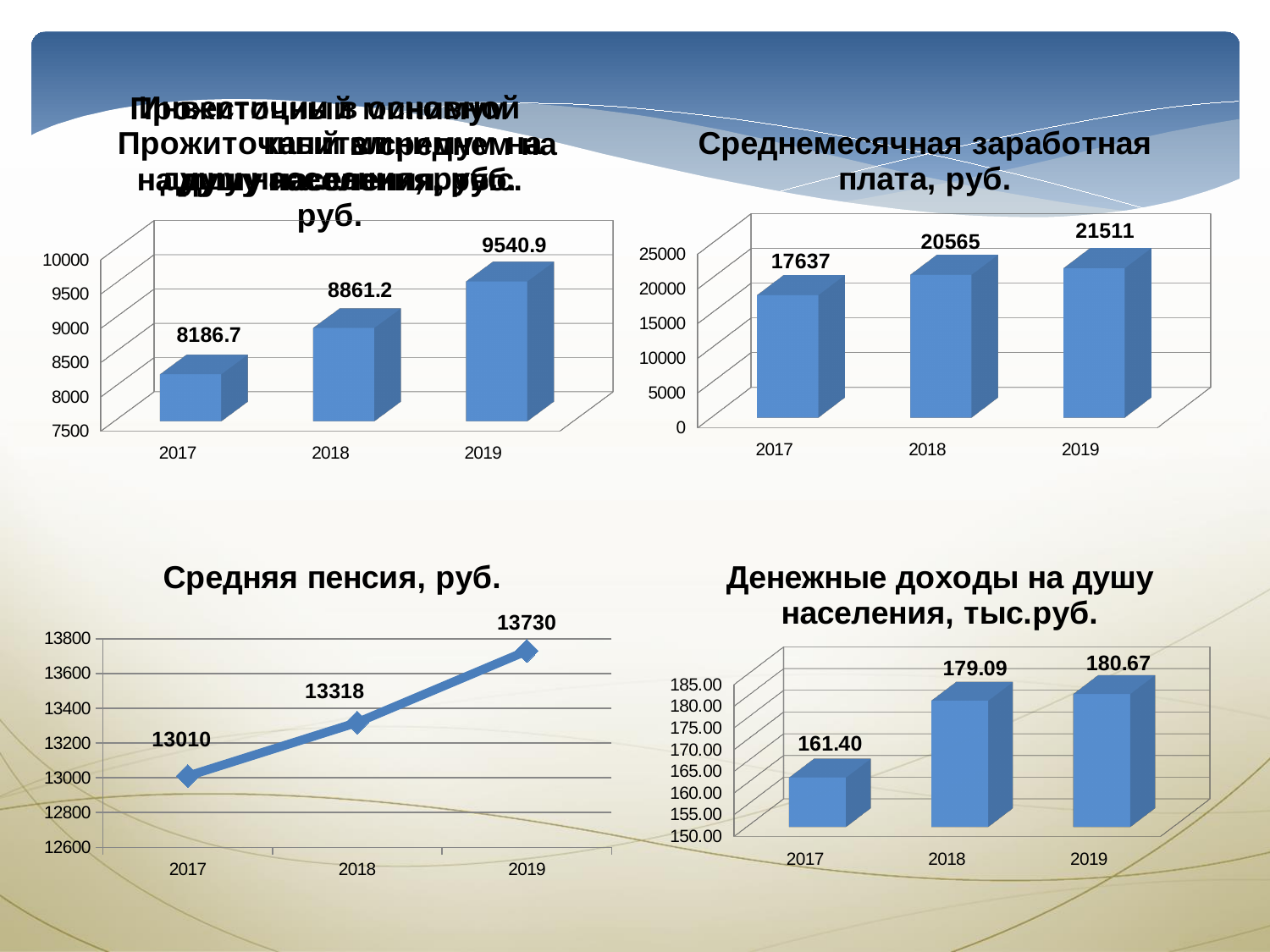

[unsupported chart]

### Chart: Прожиточный минимум                               в среднем на  душу населения, руб.

| Category |
|---|

[unsupported chart]

[unsupported chart]

### Chart:

| Category | Средняя пенсия, руб. |
|---|---|
| 2017 | 13010.0 |
| 2018 | 13318.0 |
| 2019 | 13730.0 |

[unsupported chart]